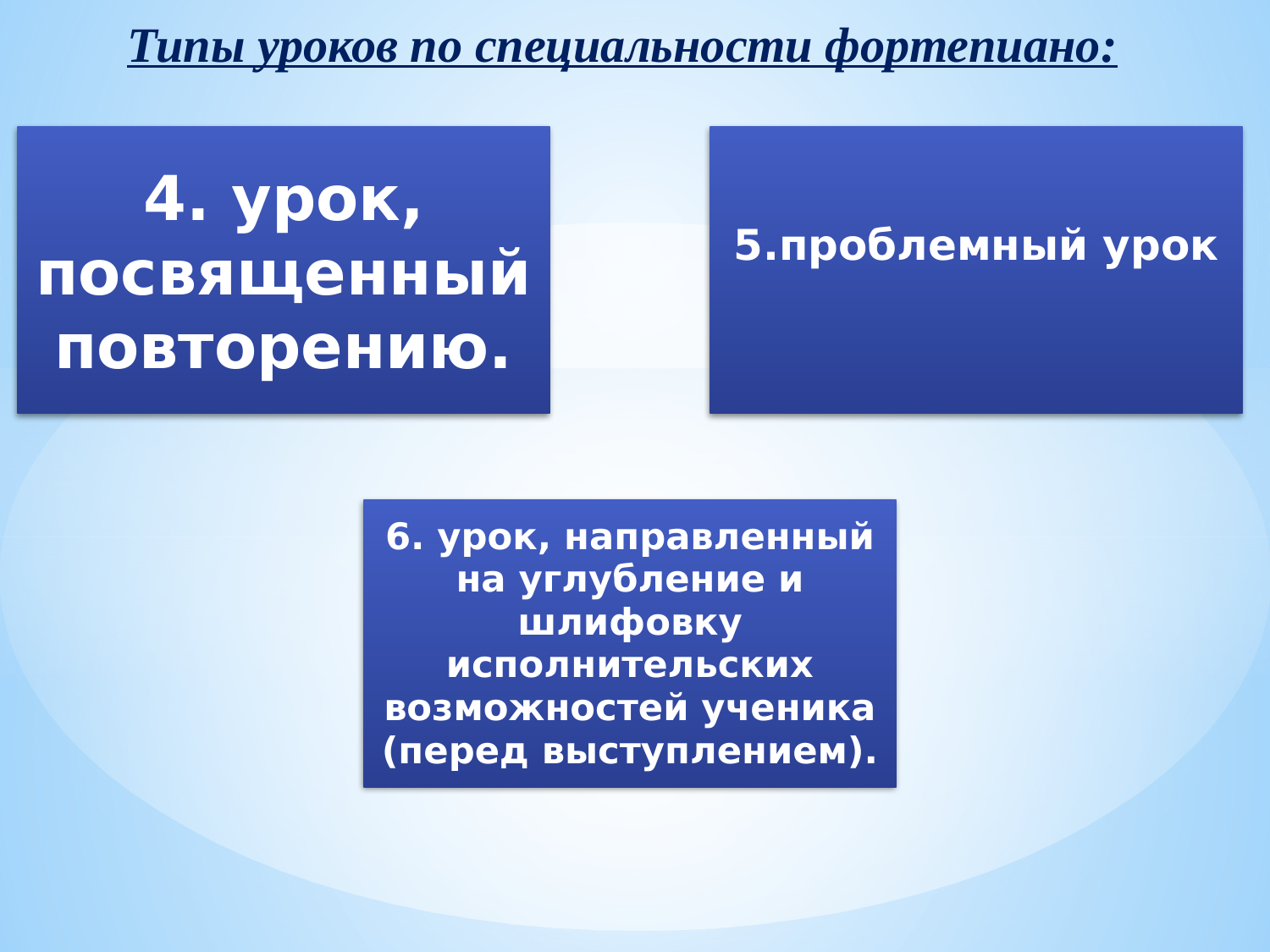

Типы уроков по специальности фортепиано:
4. урок, посвященный повторению.
5.проблемный урок
6. урок, направленный на углубление и шлифовку исполнительских возможностей ученика (перед выступлением).